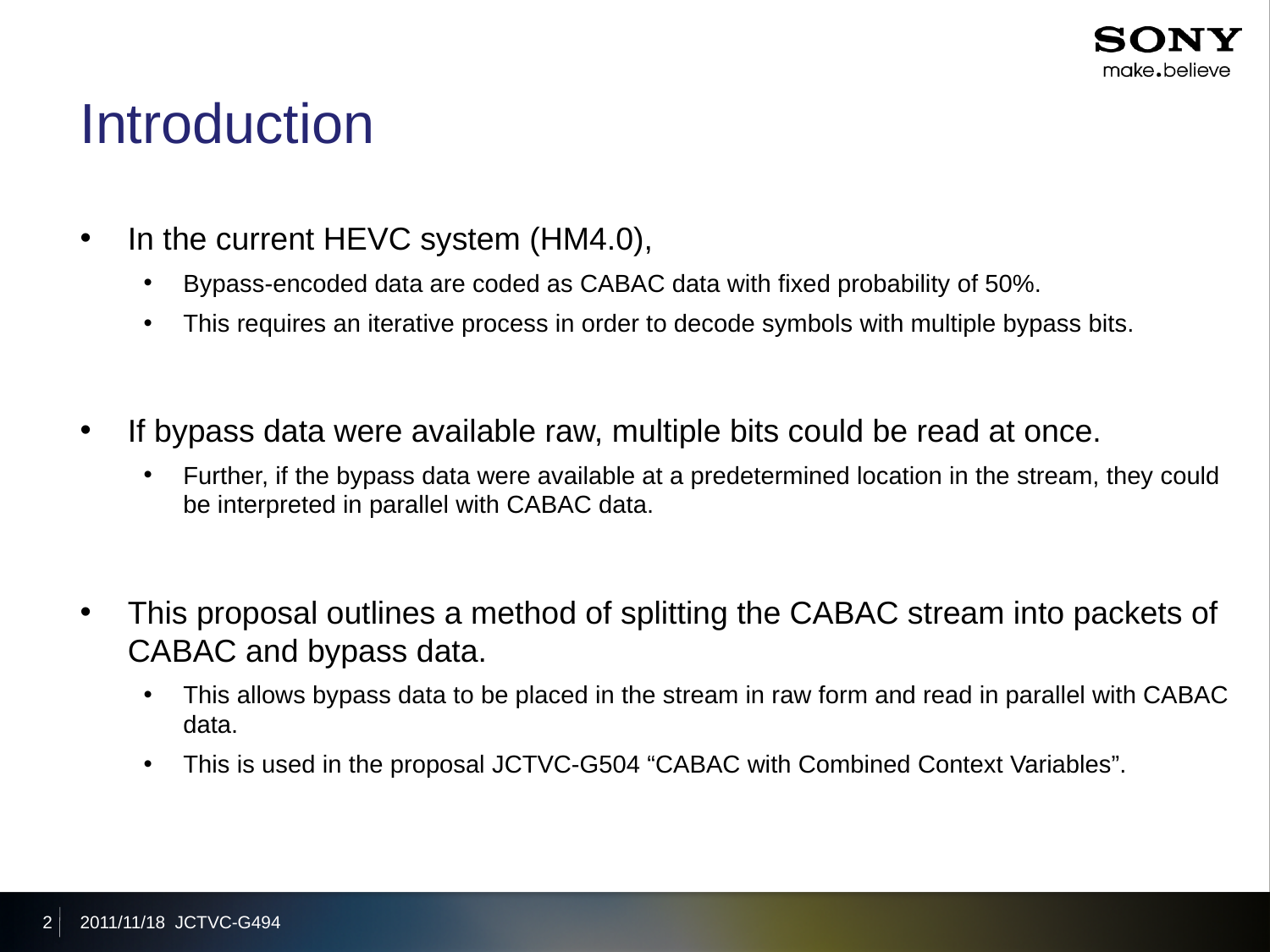

# Introduction

In the current HEVC system (HM4.0),
Bypass-encoded data are coded as CABAC data with fixed probability of 50%.
This requires an iterative process in order to decode symbols with multiple bypass bits.

If bypass data were available raw, multiple bits could be read at once.
Further, if the bypass data were available at a predetermined location in the stream, they could be interpreted in parallel with CABAC data.

This proposal outlines a method of splitting the CABAC stream into packets of CABAC and bypass data.
This allows bypass data to be placed in the stream in raw form and read in parallel with CABAC data.
This is used in the proposal JCTVC-G504 “CABAC with Combined Context Variables”.

2
2011/11/18
JCTVC-G494